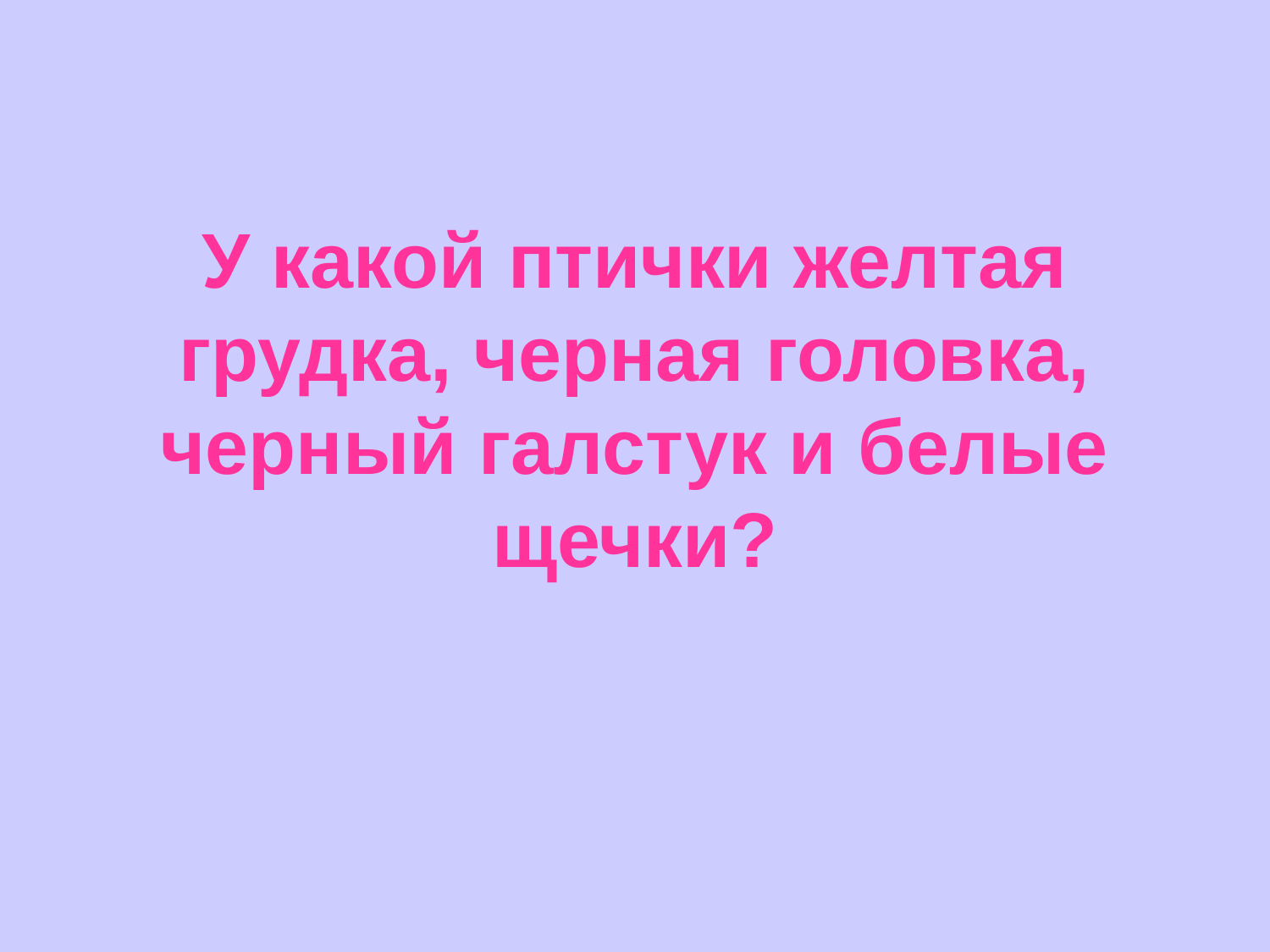

# У какой птички желтая грудка, черная головка, черный галстук и белые щечки?